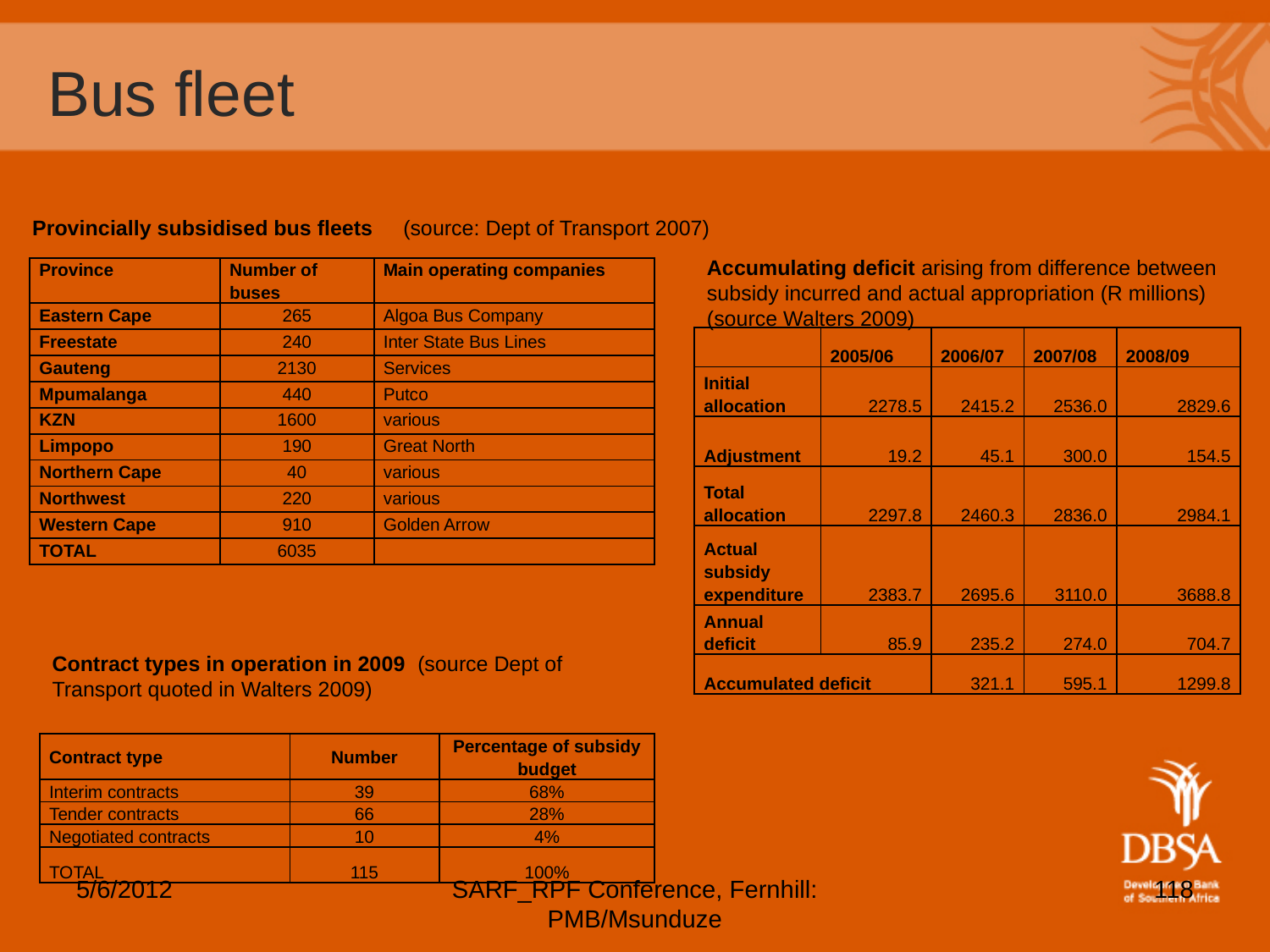

# Bus fleet
Provincially subsidised bus fleets     (source: Dept of Transport 2007)
Accumulating deficit arising from difference between subsidy incurred and actual appropriation (R millions) (source Walters 2009)
| Province | Number of buses | Main operating companies |
| --- | --- | --- |
| Eastern Cape | 265 | Algoa Bus Company |
| Freestate | 240 | Inter State Bus Lines |
| Gauteng | 2130 | Services |
| Mpumalanga | 440 | Putco |
| KZN | 1600 | various |
| Limpopo | 190 | Great North |
| Northern Cape | 40 | various |
| Northwest | 220 | various |
| Western Cape | 910 | Golden Arrow |
| TOTAL | 6035 |  |
|  | 2005/06 | 2006/07 | 2007/08 | 2008/09 |
| --- | --- | --- | --- | --- |
| Initial allocation | 2278.5 | 2415.2 | 2536.0 | 2829.6 |
| Adjustment | 19.2 | 45.1 | 300.0 | 154.5 |
| Total allocation | 2297.8 | 2460.3 | 2836.0 | 2984.1 |
| Actual subsidy expenditure | 2383.7 | 2695.6 | 3110.0 | 3688.8 |
| Annual deficit | 85.9 | 235.2 | 274.0 | 704.7 |
| Accumulated deficit |  | 321.1 | 595.1 | 1299.8 |
Contract types in operation in 2009  (source Dept of Transport quoted in Walters 2009)
| Contract type | Number | Percentage of subsidy budget |
| --- | --- | --- |
| Interim contracts | 39 | 68% |
| Tender contracts | 66 | 28% |
| Negotiated contracts | 10 | 4% |
| TOTAL | 115 | 100% |
5/6/2012
SARF_RPF Conference, Fernhill: PMB/Msunduze
118